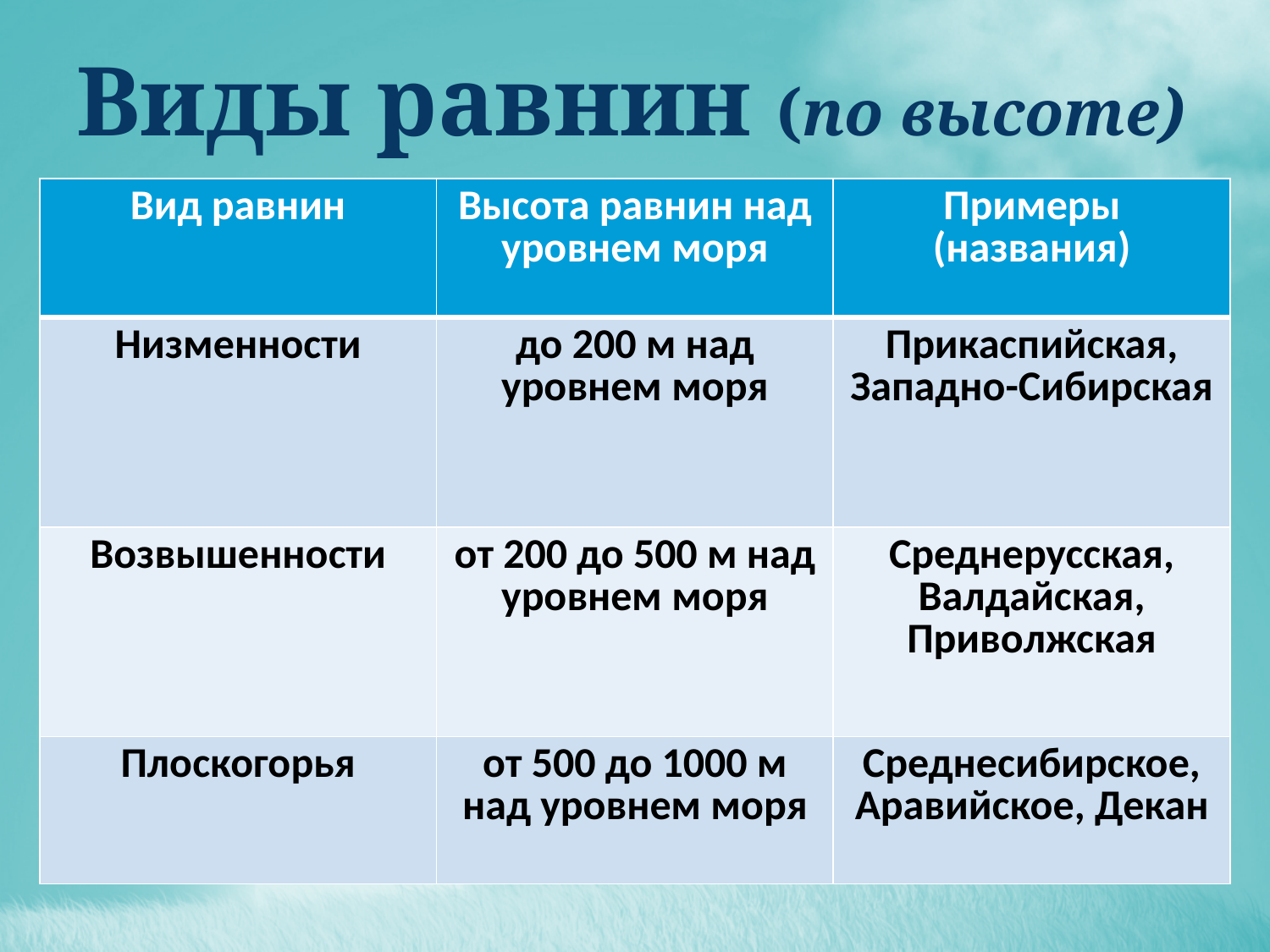

# Виды равнин (по высоте)
| Вид равнин | Высота равнин над уровнем моря | Примеры (названия) |
| --- | --- | --- |
| Низменности | до 200 м над уровнем моря | Прикаспийская, Западно-Сибирская |
| Возвышенности | от 200 до 500 м над уровнем моря | Среднерусская, Валдайская, Приволжская |
| Плоскогорья | от 500 до 1000 м над уровнем моря | Среднесибирское, Аравийское, Декан |